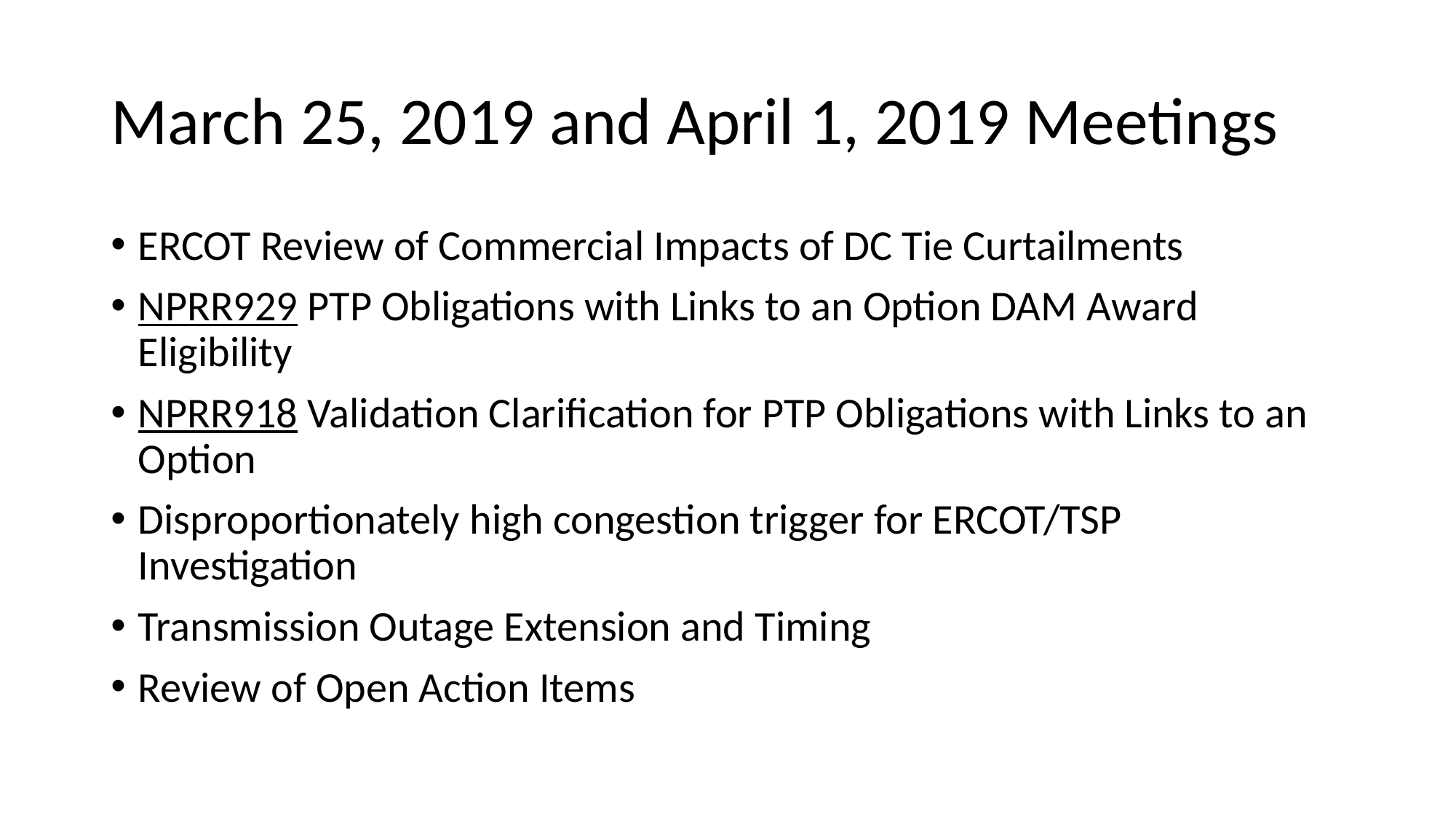

# March 25, 2019 and April 1, 2019 Meetings
ERCOT Review of Commercial Impacts of DC Tie Curtailments
NPRR929 PTP Obligations with Links to an Option DAM Award Eligibility
NPRR918 Validation Clarification for PTP Obligations with Links to an Option
Disproportionately high congestion trigger for ERCOT/TSP Investigation
Transmission Outage Extension and Timing
Review of Open Action Items